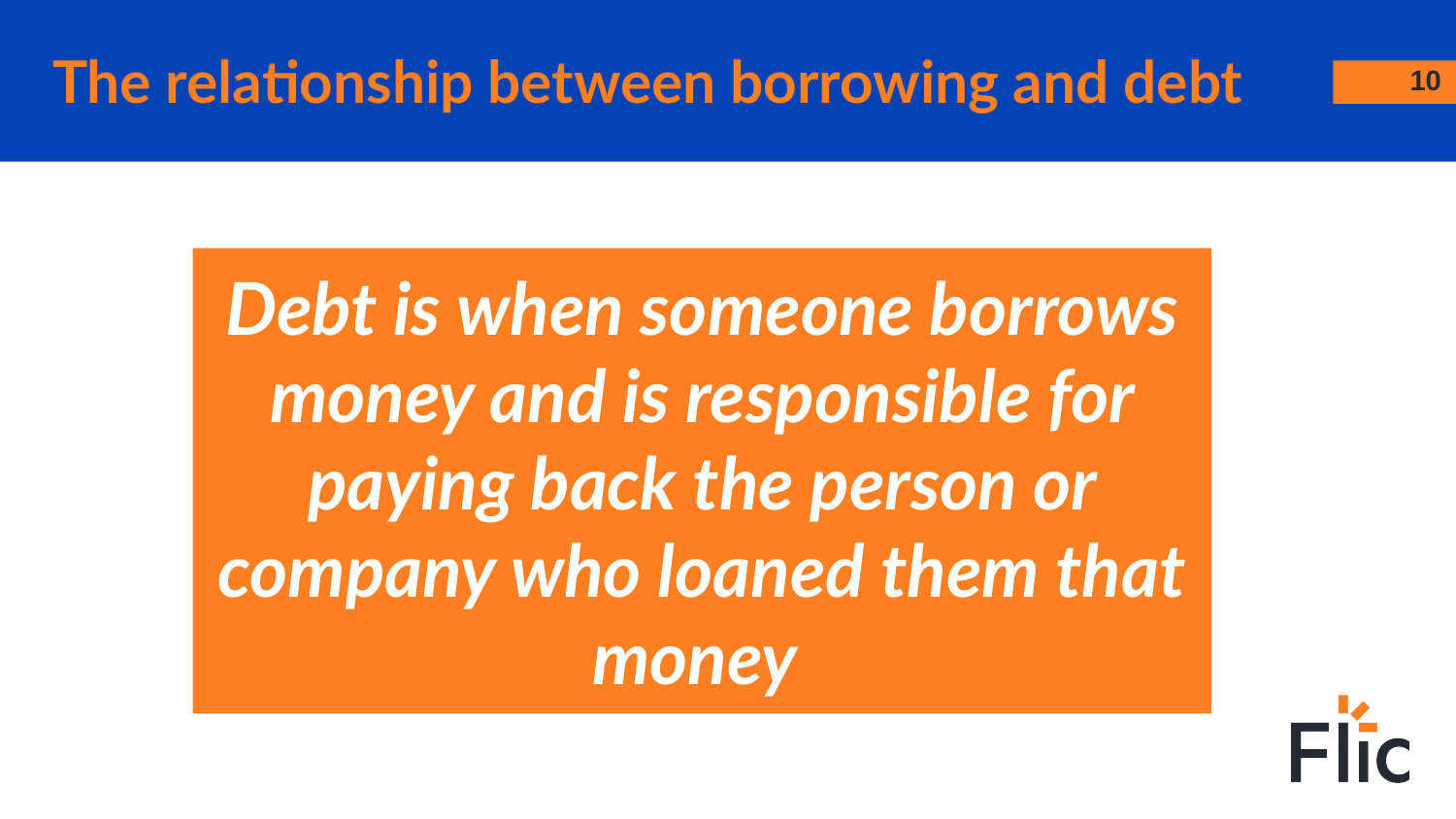

# The relationship between borrowing and debt
10
Debt is when someone borrows money and is responsible for paying back the person or company who loaned them that money